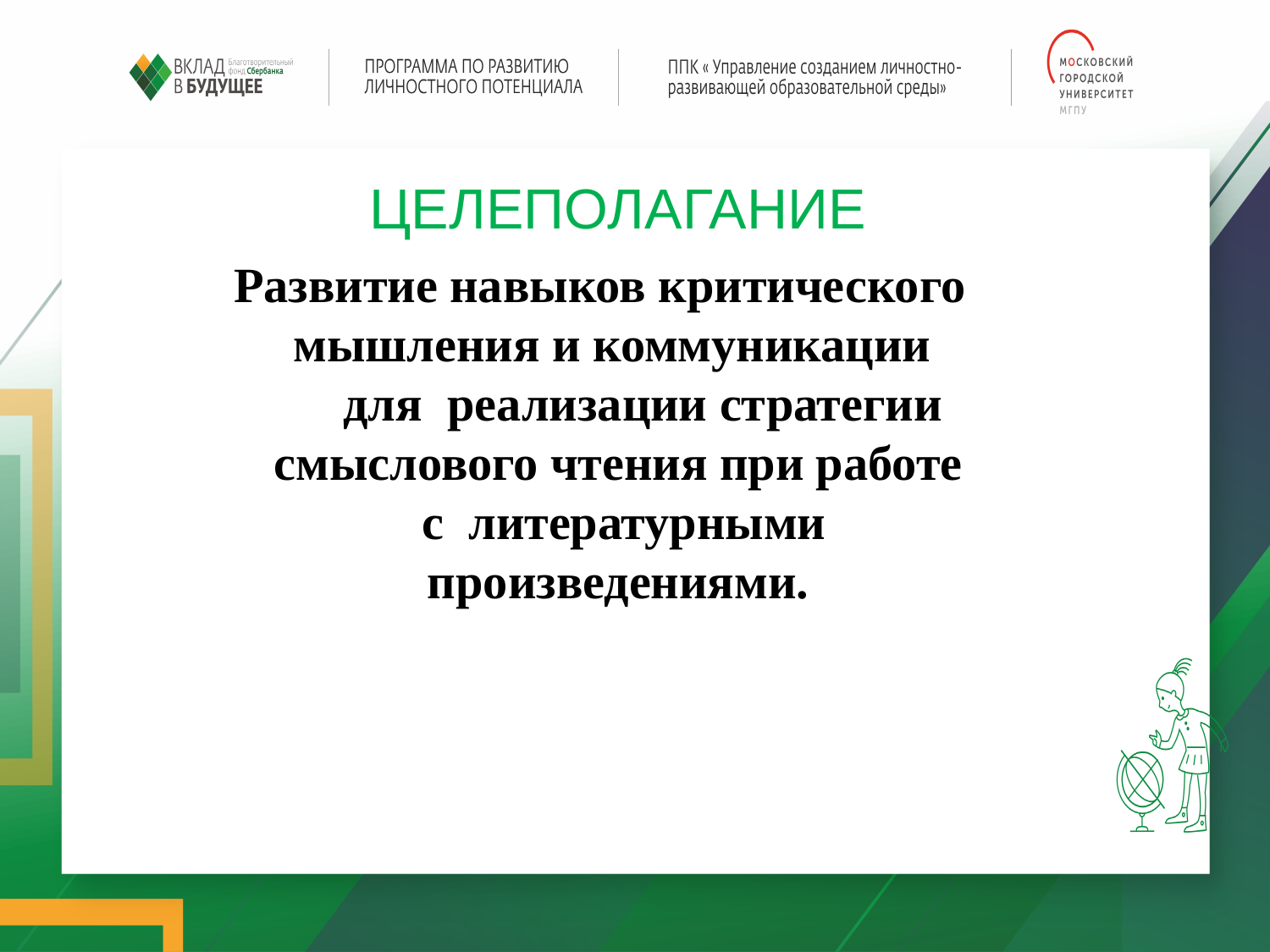

ЦЕЛЕПОЛАГАНИЕ
Развитие навыков критического    мышления и коммуникации
    для  реализации стратегии смыслового чтения при работе
  с  литературными  произведениями.